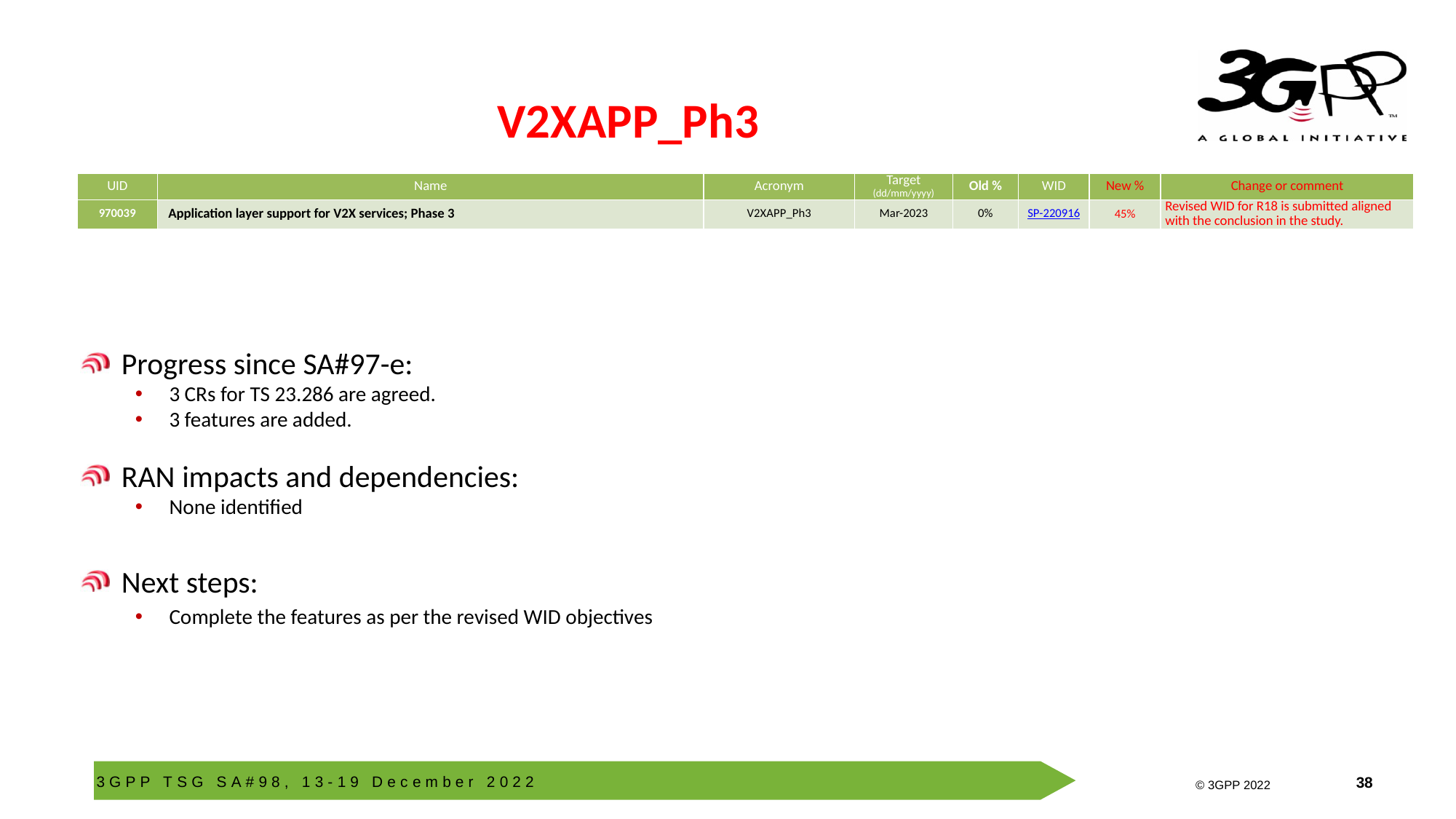

# V2XAPP_Ph3
| UID | Name | Acronym | Target (dd/mm/yyyy) | Old % | WID | New % | Change or comment |
| --- | --- | --- | --- | --- | --- | --- | --- |
| 970039 | Application layer support for V2X services; Phase 3 | V2XAPP\_Ph3 | Mar-2023 | 0% | SP-220916 | 45% | Revised WID for R18 is submitted aligned with the conclusion in the study. |
Progress since SA#97-e:
3 CRs for TS 23.286 are agreed.
3 features are added.

RAN impacts and dependencies:
None identified

Next steps:
Complete the features as per the revised WID objectives